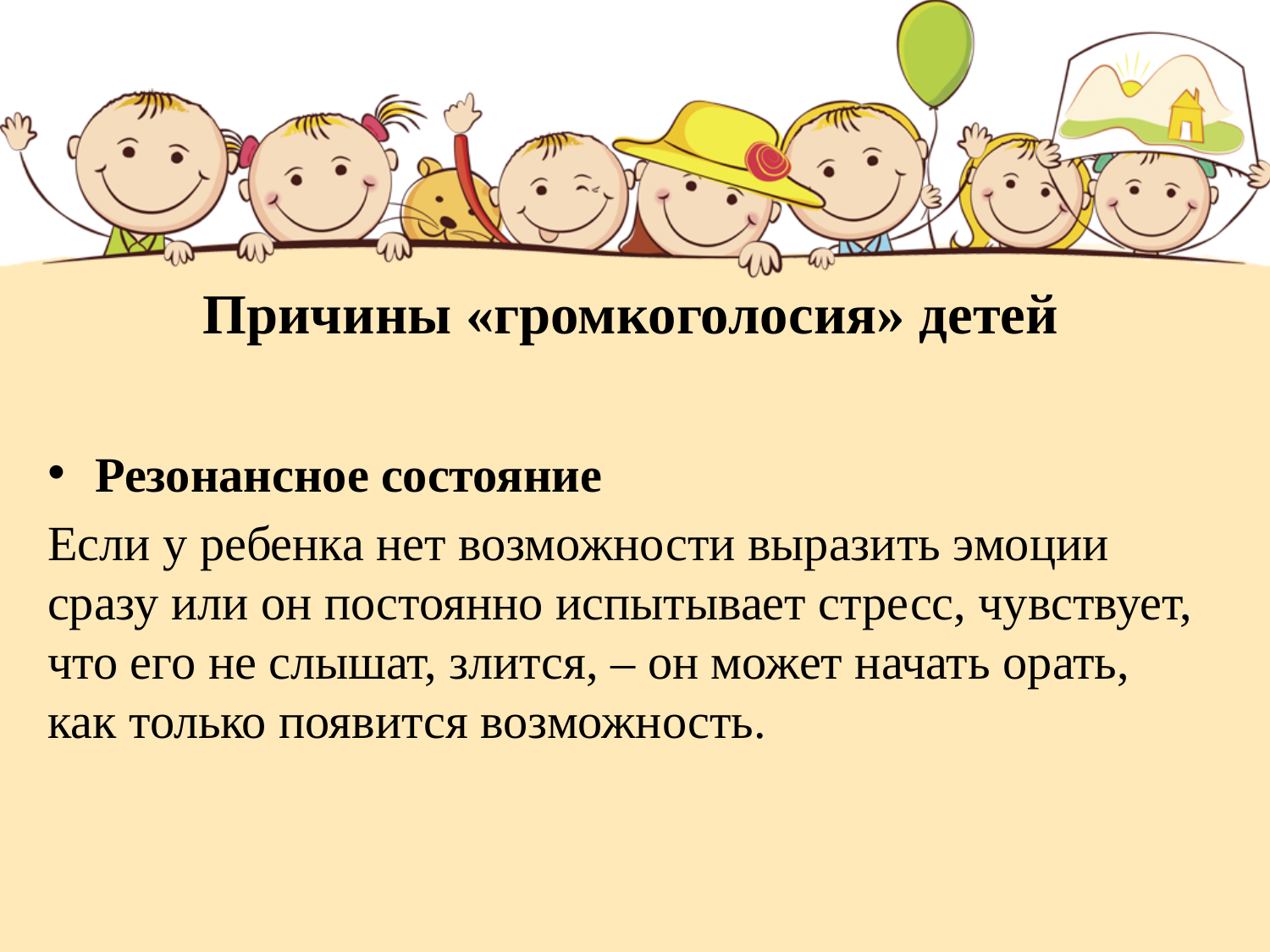

# Причины «громкоголосия» детей
Резонансное состояние
Если у ребенка нет возможности выразить эмоции сразу или он постоянно испытывает стресс, чувствует, что его не слышат, злится, – он может начать орать, как только появится возможность.